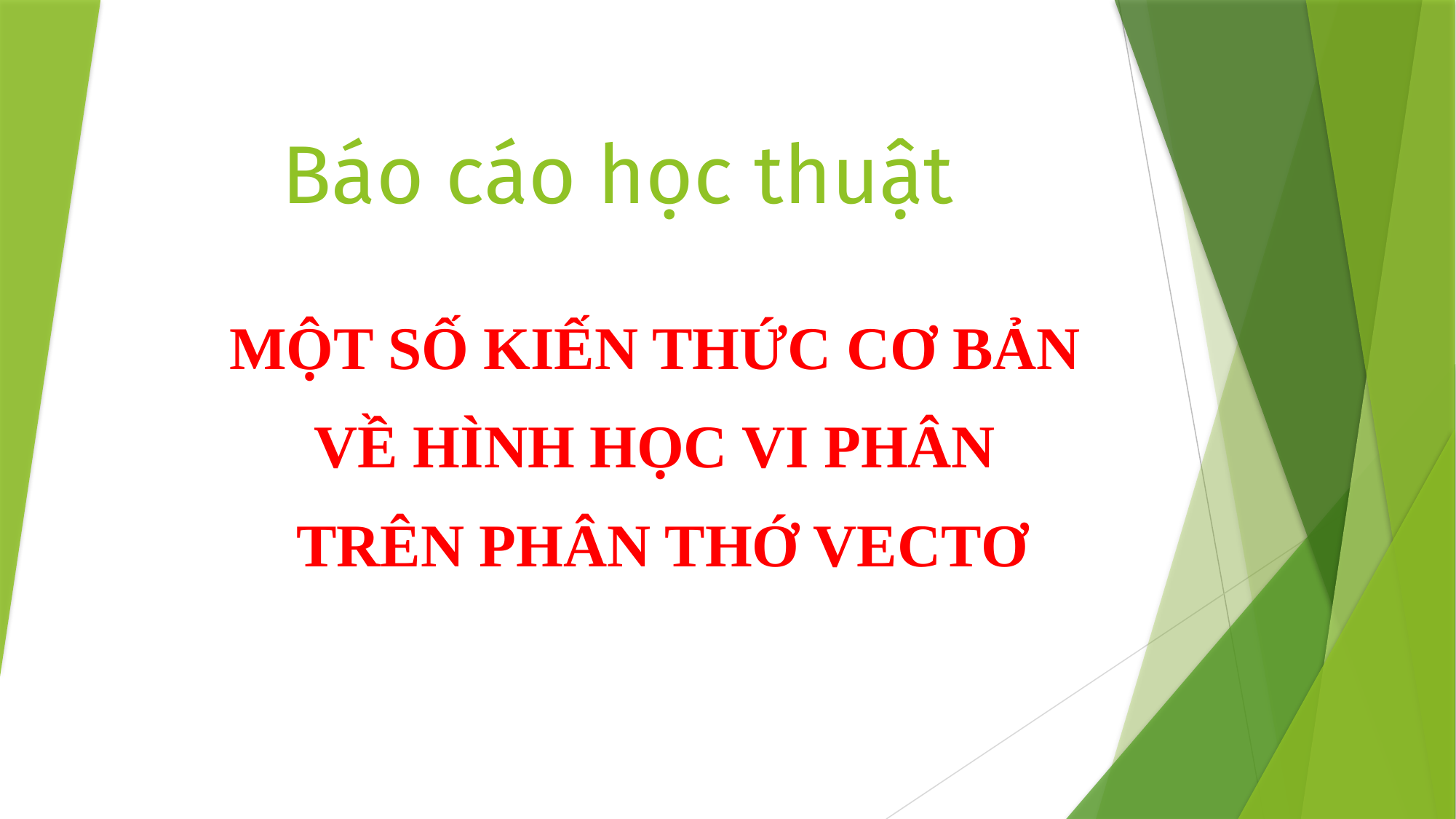

# Báo cáo học thuật
MỘT SỐ KIẾN THỨC CƠ BẢN
VỀ HÌNH HỌC VI PHÂN
TRÊN PHÂN THỚ VECTƠ